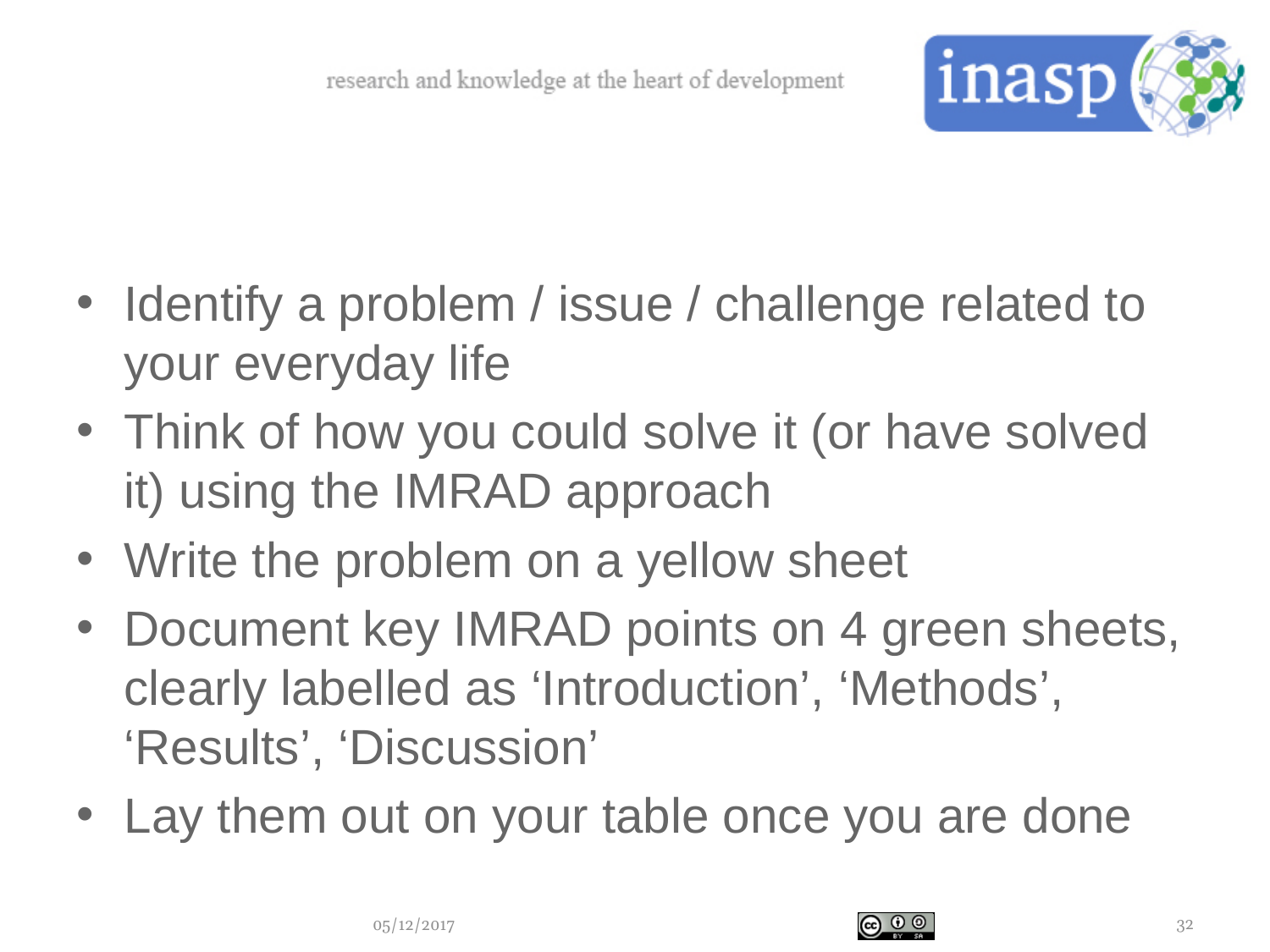

#
Identify a problem / issue / challenge related to your everyday life
Think of how you could solve it (or have solved it) using the IMRAD approach
Write the problem on a yellow sheet
Document key IMRAD points on 4 green sheets, clearly labelled as ‘Introduction’, ‘Methods’, ‘Results’, ‘Discussion’
Lay them out on your table once you are done

05/12/2017

32